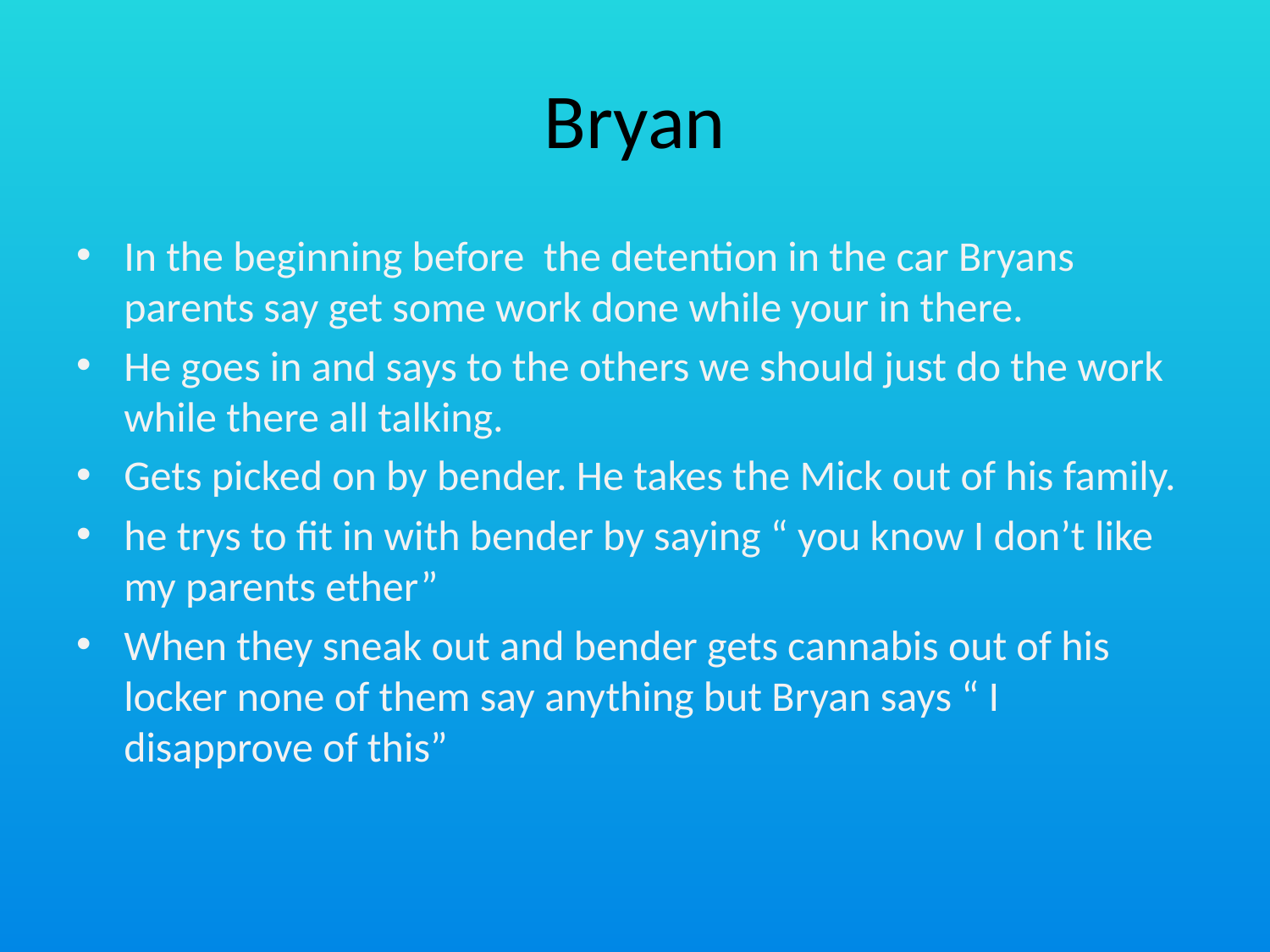

# Bryan
In the beginning before  the detention in the car Bryans parents say get some work done while your in there.
He goes in and says to the others we should just do the work while there all talking.
Gets picked on by bender. He takes the Mick out of his family.
he trys to fit in with bender by saying “ you know I don’t like my parents ether”
When they sneak out and bender gets cannabis out of his locker none of them say anything but Bryan says “ I disapprove of this”